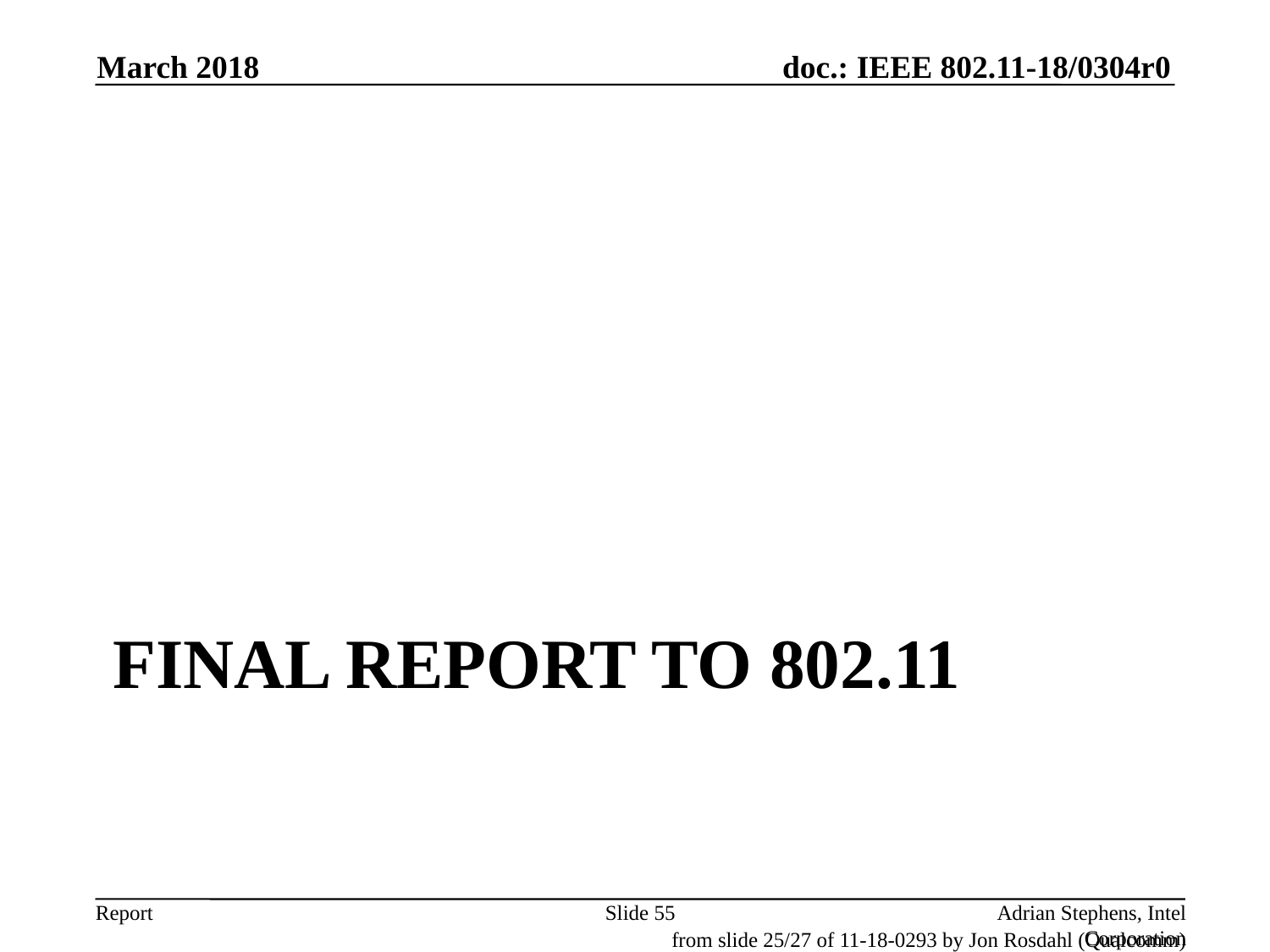

March 2018

# Final Report to 802.11
Slide 55
Adrian Stephens, Intel Corporation
from slide 25/27 of 11-18-0293 by Jon Rosdahl (Qualcomm)